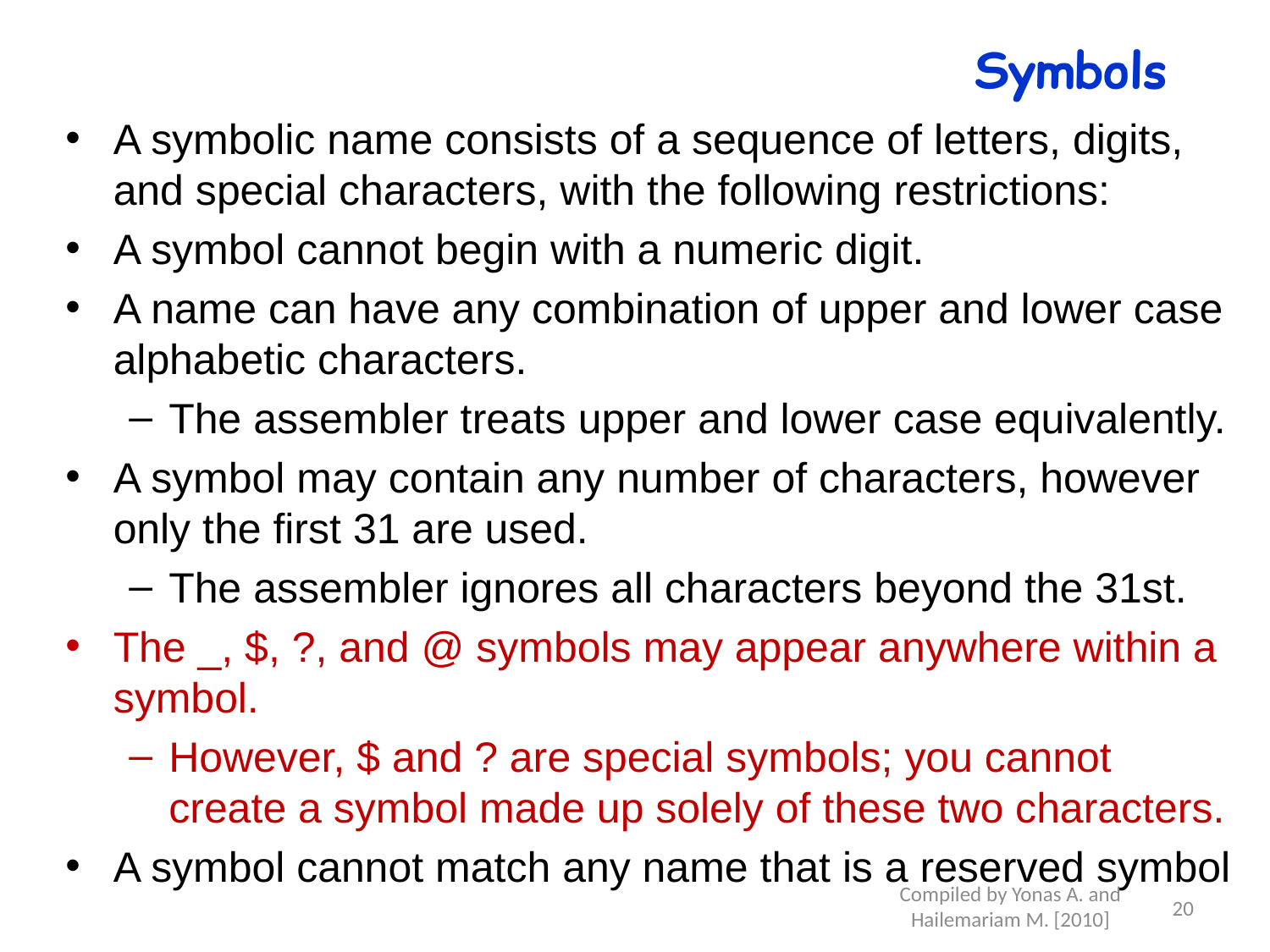

# Symbols
A symbolic name consists of a sequence of letters, digits, and special characters, with the following restrictions:
A symbol cannot begin with a numeric digit.
A name can have any combination of upper and lower case alphabetic characters.
The assembler treats upper and lower case equivalently.
A symbol may contain any number of characters, however only the first 31 are used.
The assembler ignores all characters beyond the 31st.
The _, $, ?, and @ symbols may appear anywhere within a symbol.
However, $ and ? are special symbols; you cannot create a symbol made up solely of these two characters.
A symbol cannot match any name that is a reserved symbol

Compiled by Yonas A. and Hailemariam M. [2010]
20